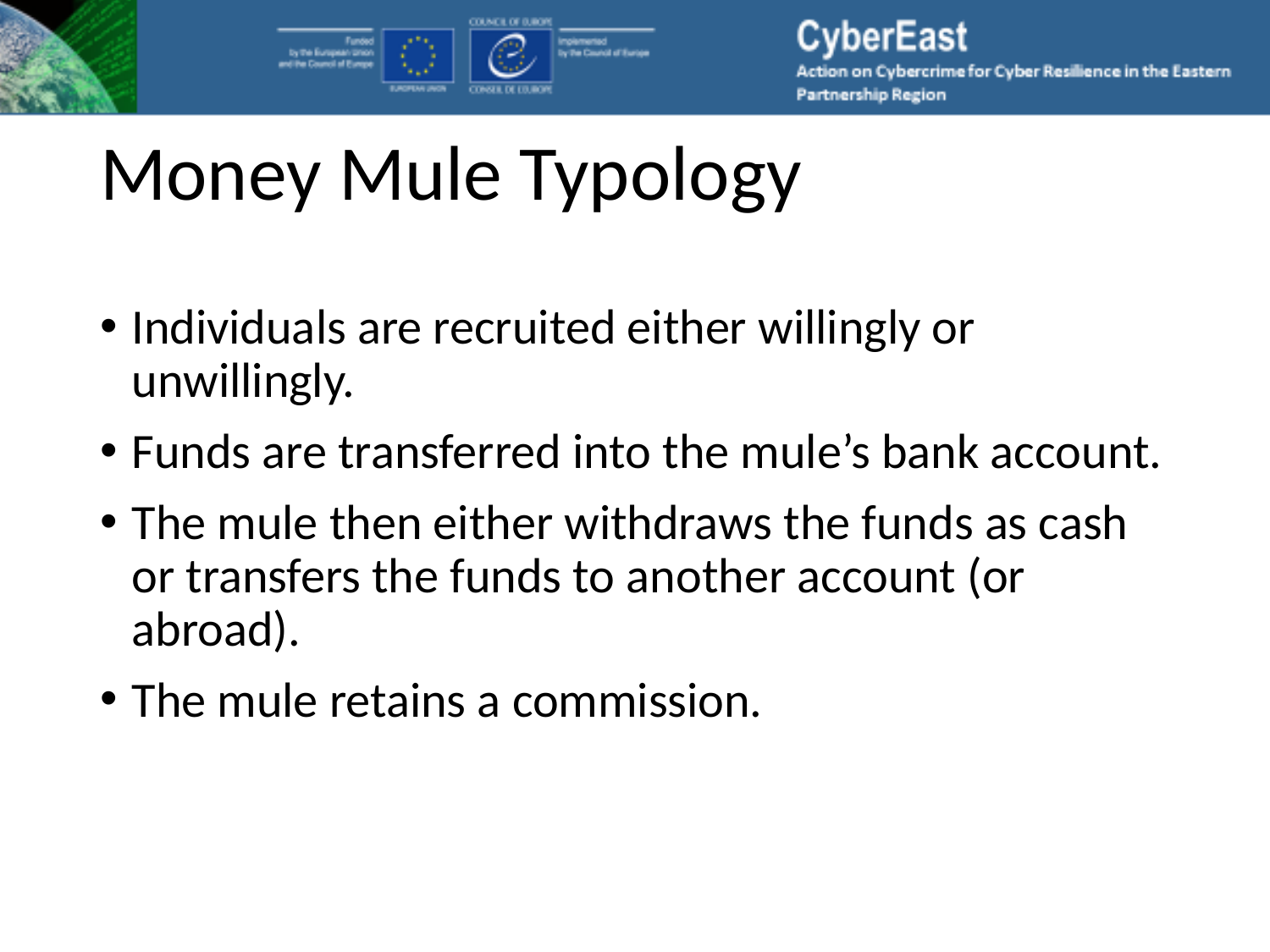

# Money Mule Typology
Individuals are recruited either willingly or unwillingly.
Funds are transferred into the mule’s bank account.
The mule then either withdraws the funds as cash or transfers the funds to another account (or abroad).
The mule retains a commission.